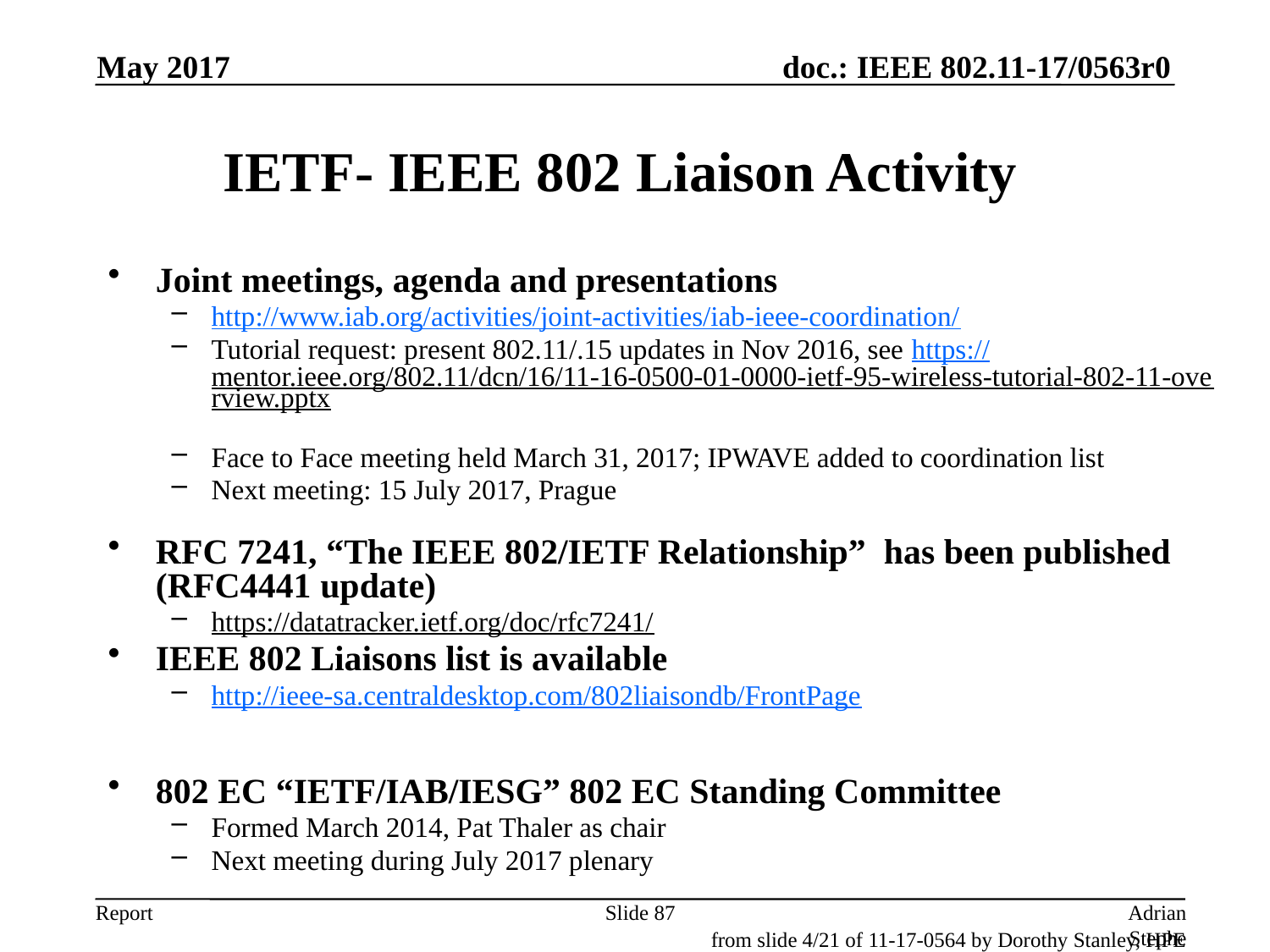

May 2017
# IETF- IEEE 802 Liaison Activity

Joint meetings, agenda and presentations
http://www.iab.org/activities/joint-activities/iab-ieee-coordination/
Tutorial request: present 802.11/.15 updates in Nov 2016, see https://mentor.ieee.org/802.11/dcn/16/11-16-0500-01-0000-ietf-95-wireless-tutorial-802-11-overview.pptx
Face to Face meeting held March 31, 2017; IPWAVE added to coordination list
Next meeting: 15 July 2017, Prague

RFC 7241, “The IEEE 802/IETF Relationship”  has been published (RFC4441 update)
https://datatracker.ietf.org/doc/rfc7241/
IEEE 802 Liaisons list is available
http://ieee-sa.centraldesktop.com/802liaisondb/FrontPage

802 EC “IETF/IAB/IESG” 802 EC Standing Committee
Formed March 2014, Pat Thaler as chair
Next meeting during July 2017 plenary

Slide 87
Adrian Stephens, Intel Corporation
from slide 4/21 of 11-17-0564 by Dorothy Stanley, HPE